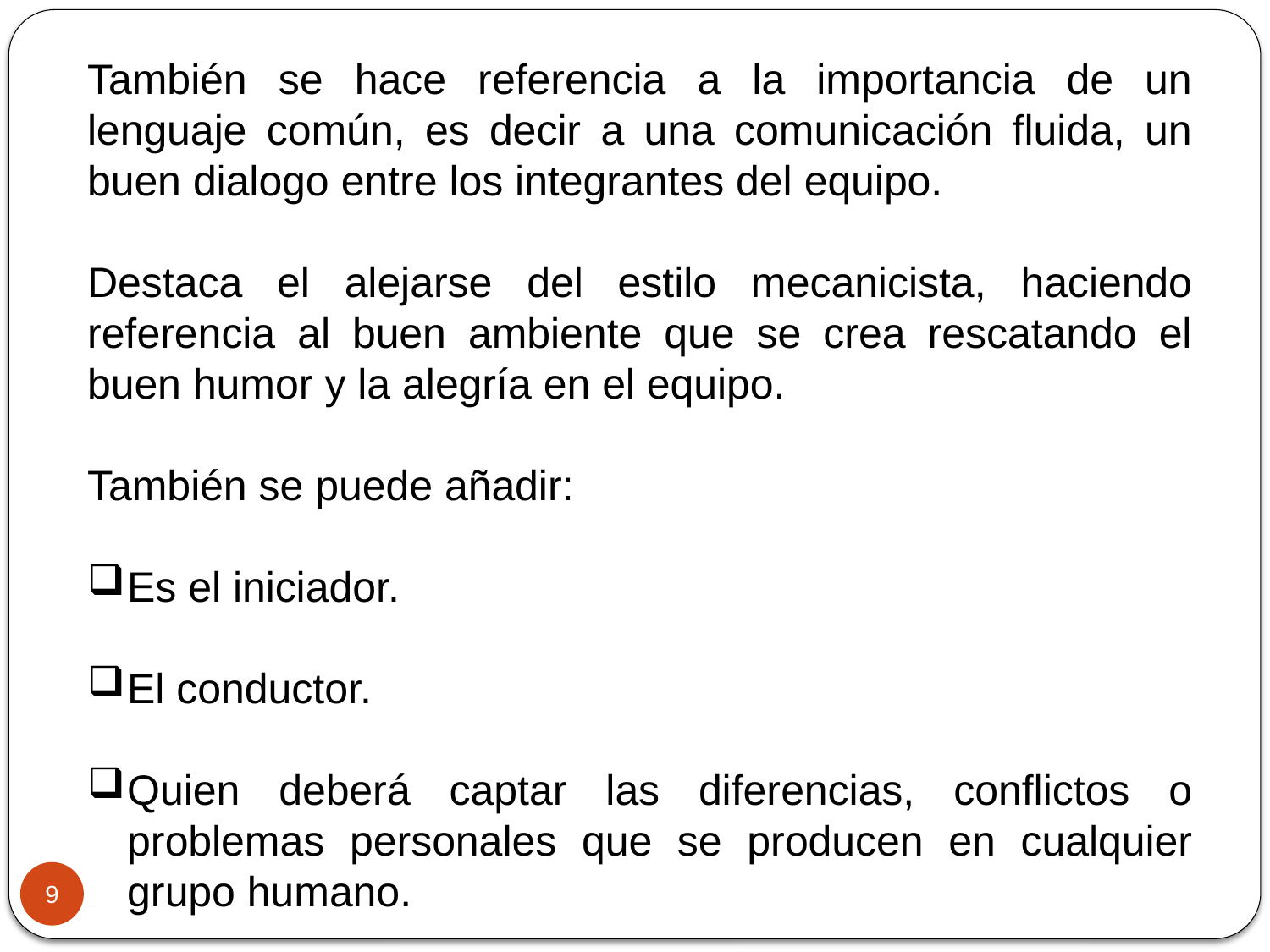

También se hace referencia a la importancia de un lenguaje común, es decir a una comunicación fluida, un buen dialogo entre los integrantes del equipo.

Destaca el alejarse del estilo mecanicista, haciendo referencia al buen ambiente que se crea rescatando el buen humor y la alegría en el equipo.

También se puede añadir:

Es el iniciador.

El conductor.

Quien deberá captar las diferencias, conflictos o problemas personales que se producen en cualquier grupo humano.
9